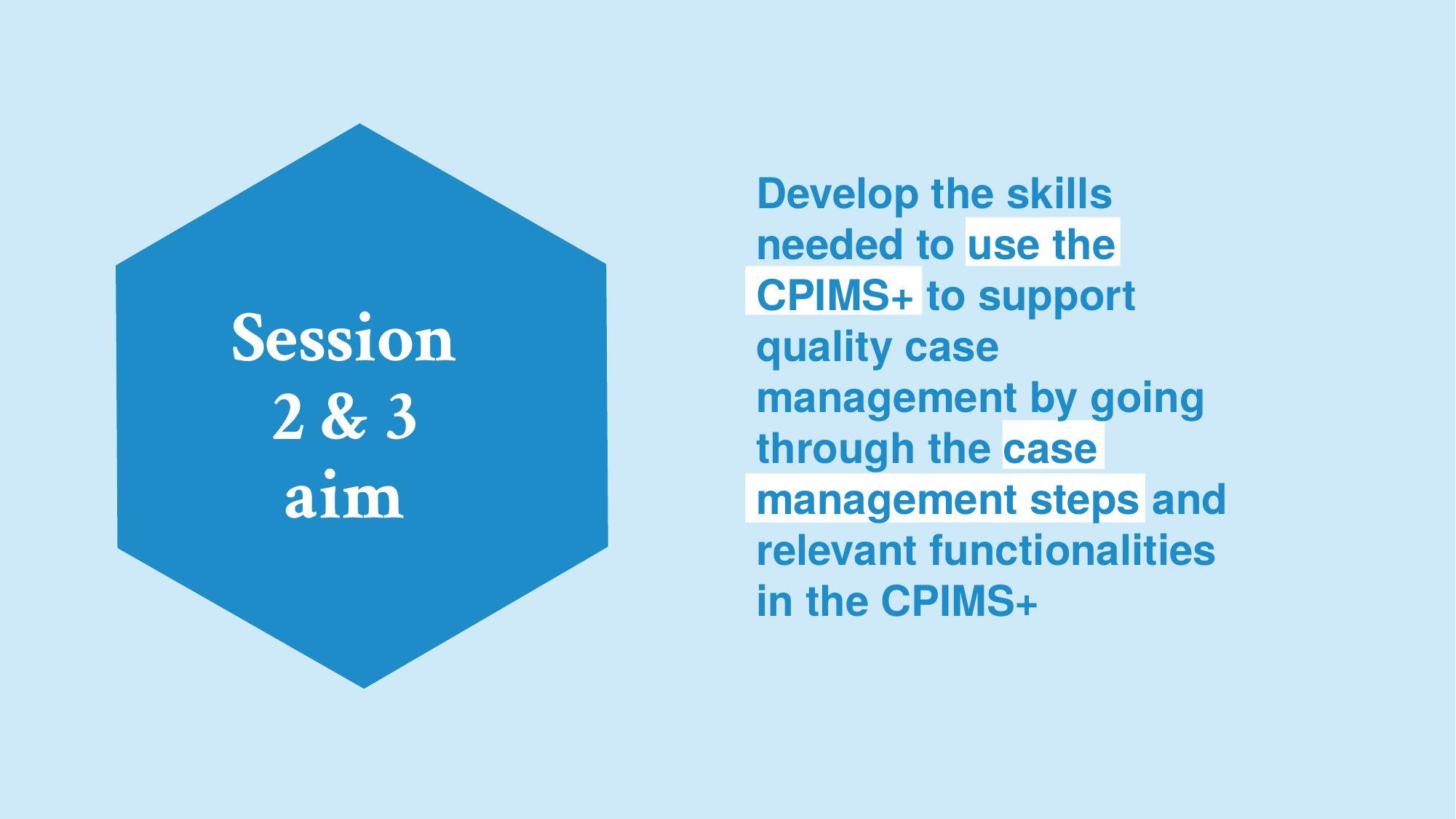

Develop the skills needed to use the CPIMS+ to support quality case management by going through the case management steps and relevant functionalities in the CPIMS+

# Session2 & 3 aim